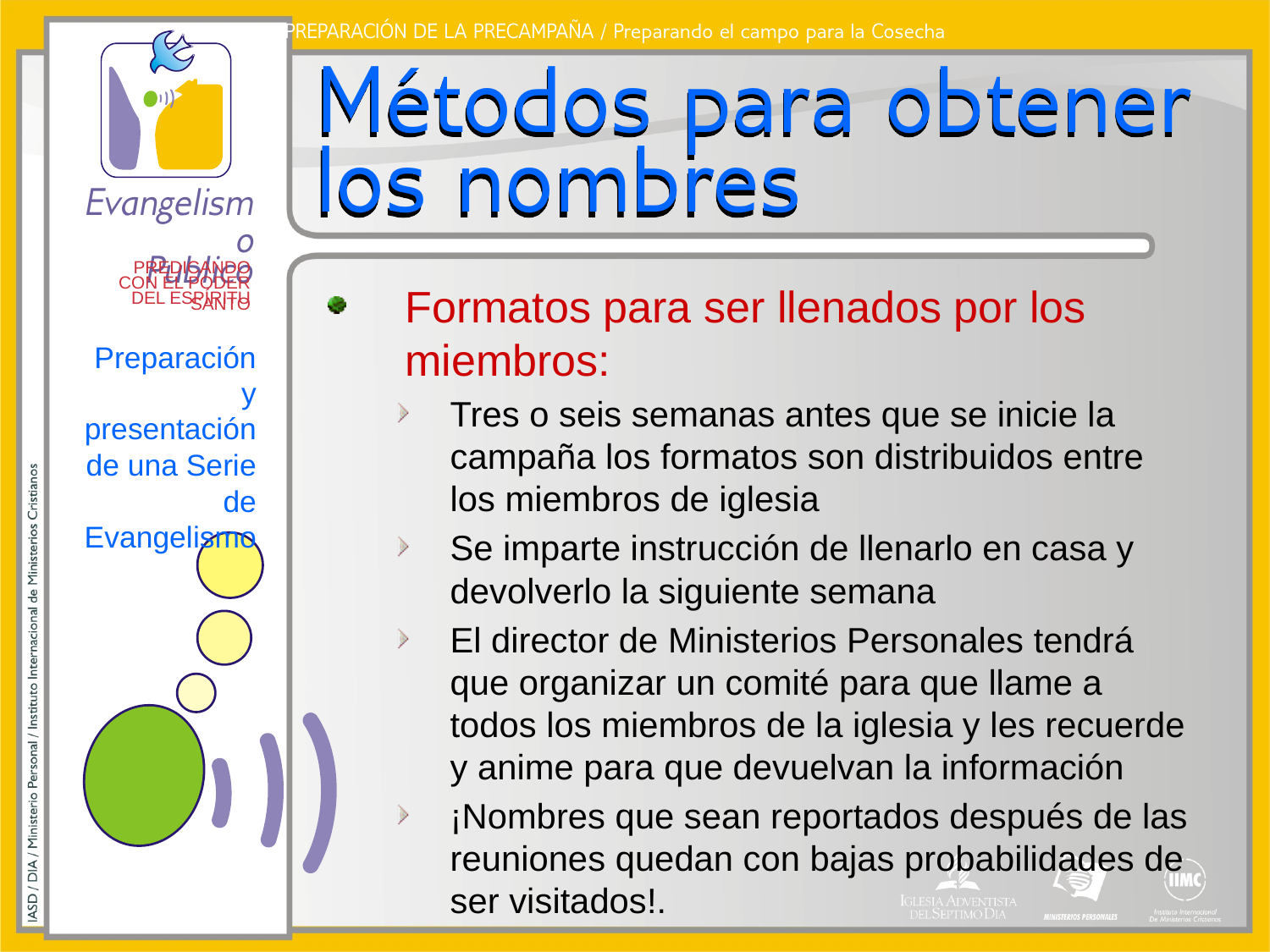

PREPARACIÓN DE LA PRECAMPAÑA / Preparando el campo para la Cosecha
# Métodos para obtener los nombres
Formatos para ser llenados por los miembros:
Tres o seis semanas antes que se inicie la campaña los formatos son distribuidos entre los miembros de iglesia
Se imparte instrucción de llenarlo en casa y devolverlo la siguiente semana
El director de Ministerios Personales tendrá que organizar un comité para que llame a todos los miembros de la iglesia y les recuerde y anime para que devuelvan la información
¡Nombres que sean reportados después de las reuniones quedan con bajas probabilidades de ser visitados!.